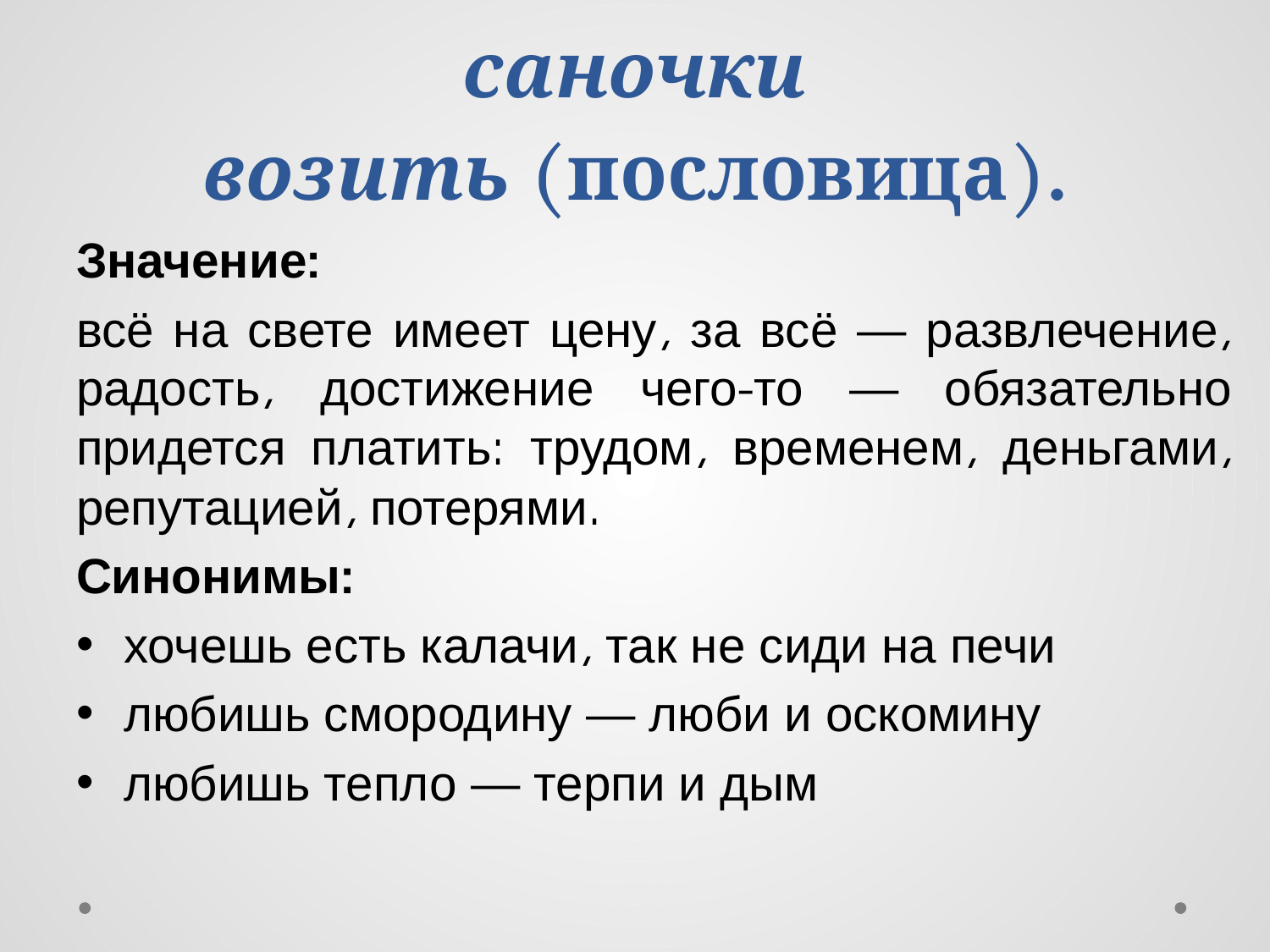

# Любишь кататься – люби и саночки возить (пословица).
Значение:
всё на свете имеет цену, за всё — развлечение, радость, достижение чего-то — обязательно придется платить: трудом, временем, деньгами, репутацией, потерями.
Синонимы:
хочешь есть калачи, так не сиди на печи
любишь смородину — люби и оскомину
любишь тепло — терпи и дым